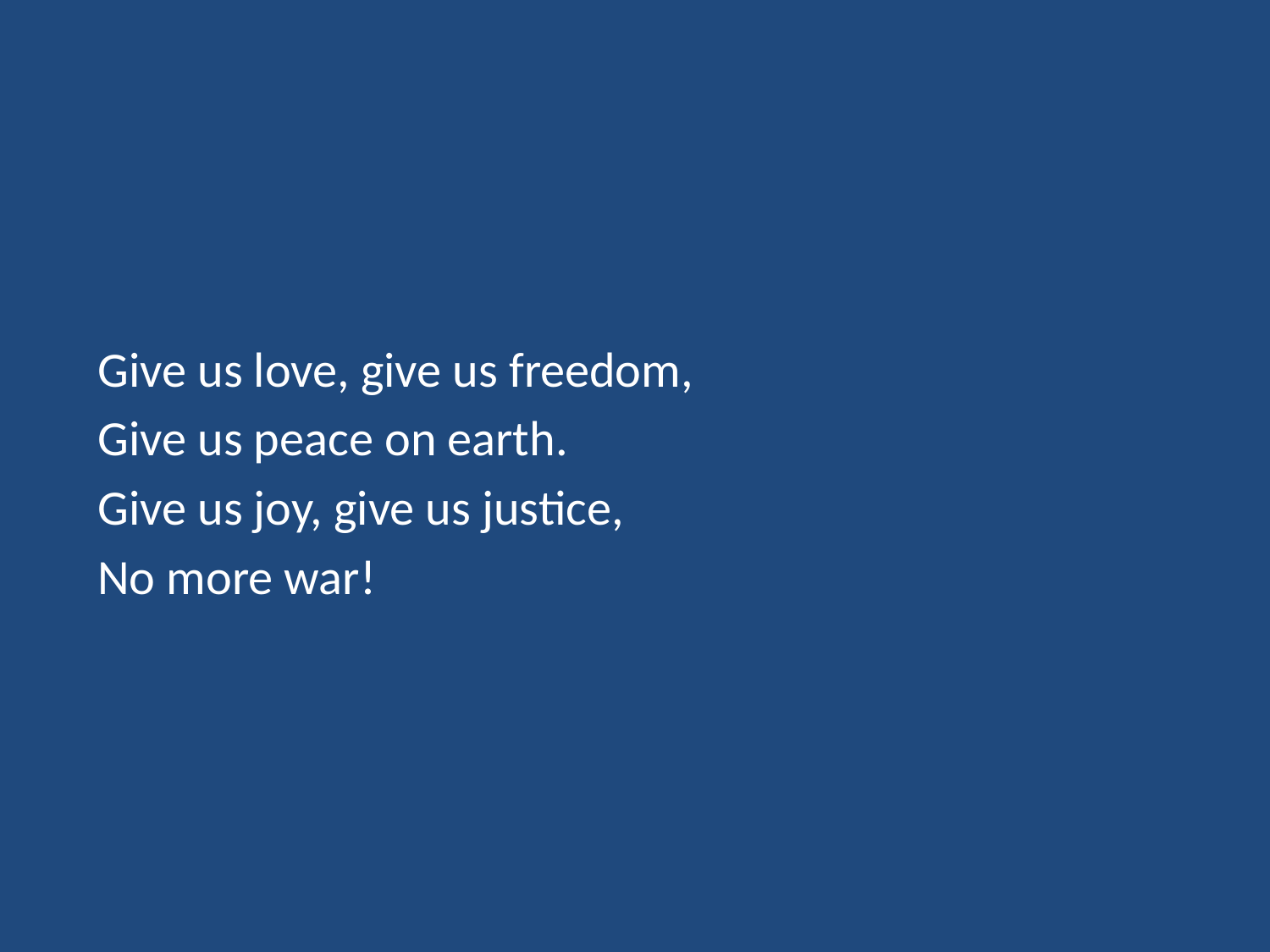

Give us love, give us freedom,
Give us peace on earth.
Give us joy, give us justice,
No more war!